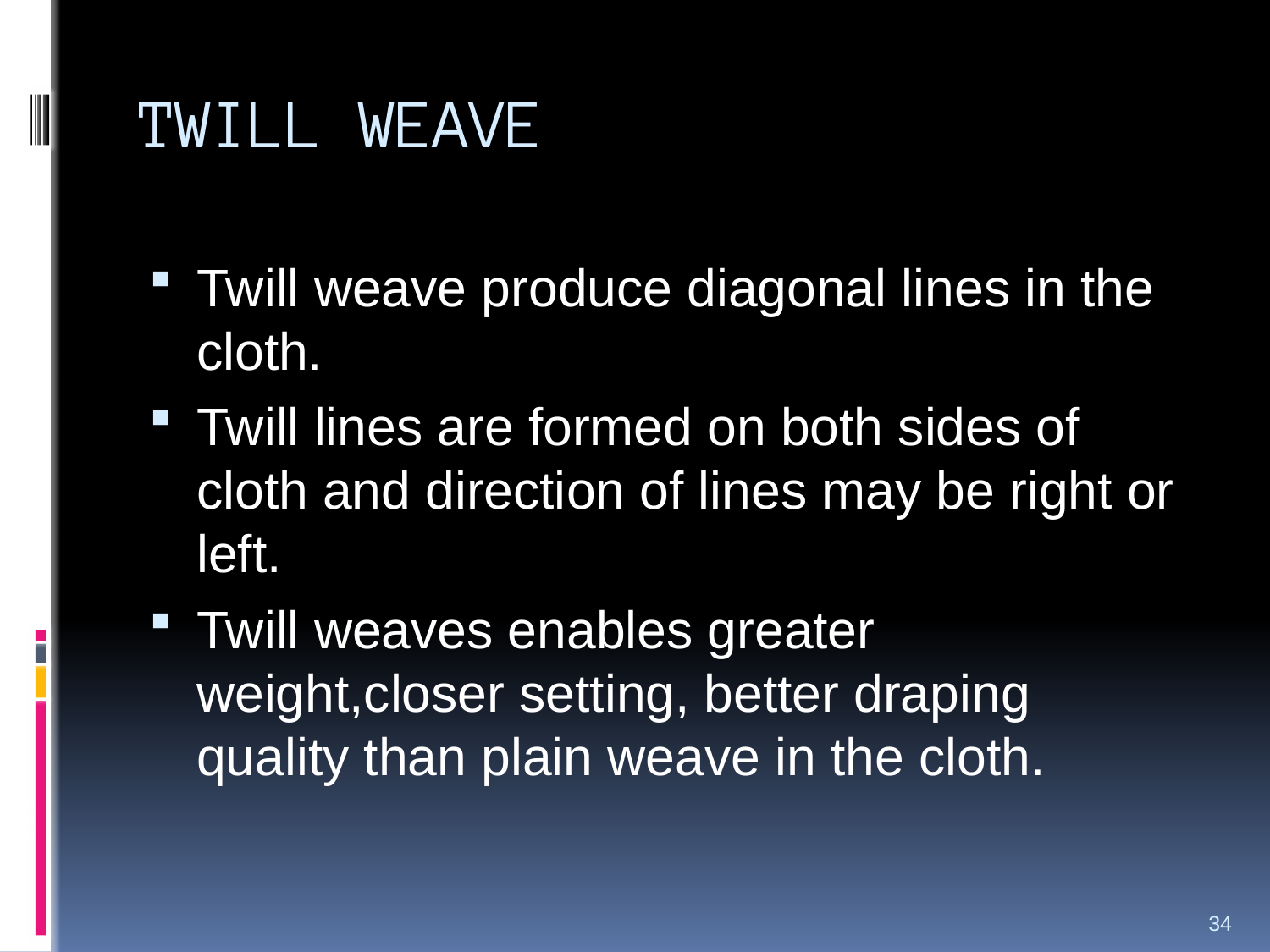

# TWILL WEAVE
Twill weave produce diagonal lines in the cloth.
Twill lines are formed on both sides of cloth and direction of lines may be right or left.
Twill weaves enables greater weight,closer setting, better draping quality than plain weave in the cloth.

34